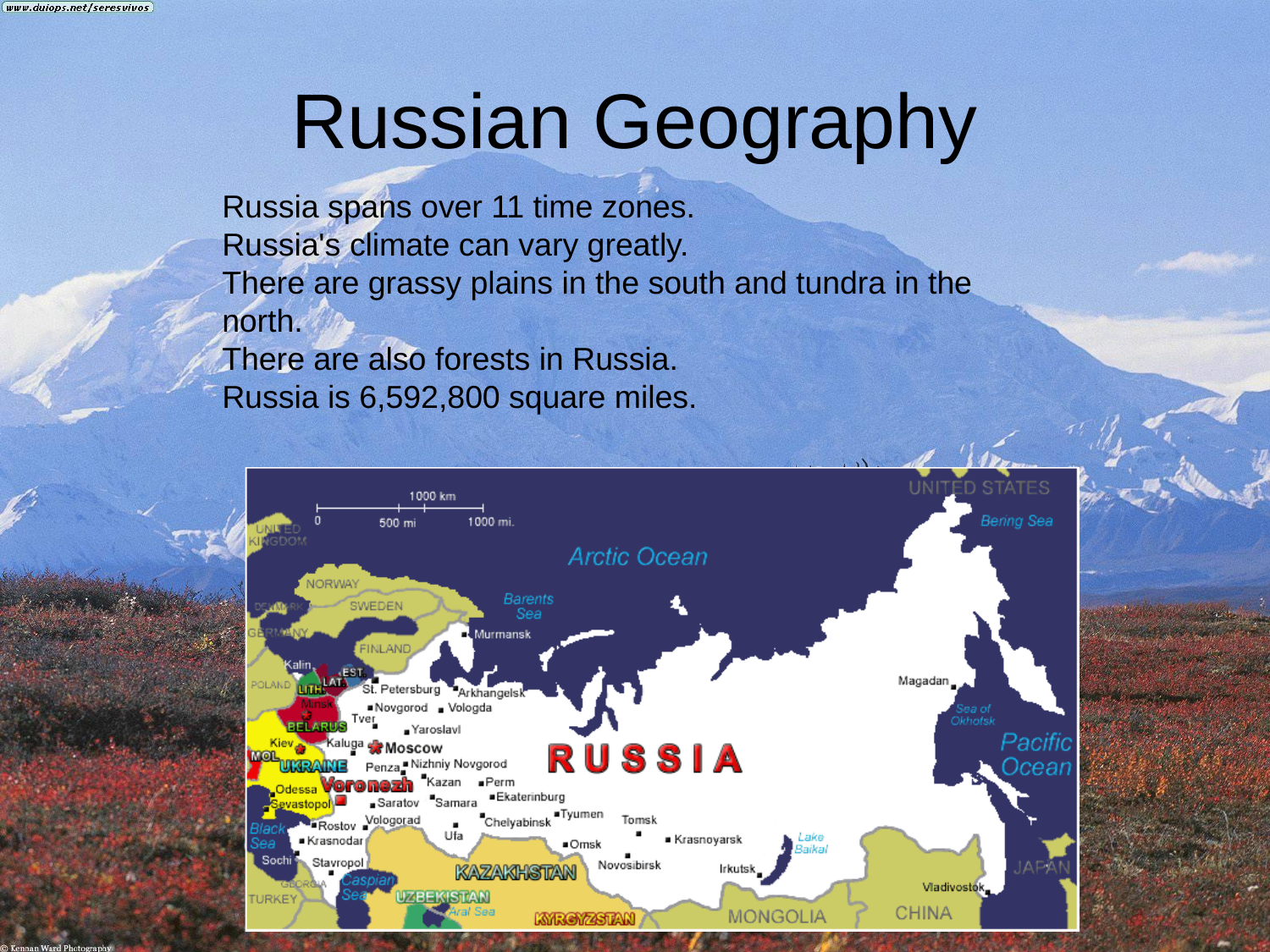

# Russian Geography
Russia spans over 11 time zones.
Russia's climate can vary greatly.
There are grassy plains in the south and tundra in the north.
There are also forests in Russia.
Russia is 6,592,800 square miles.